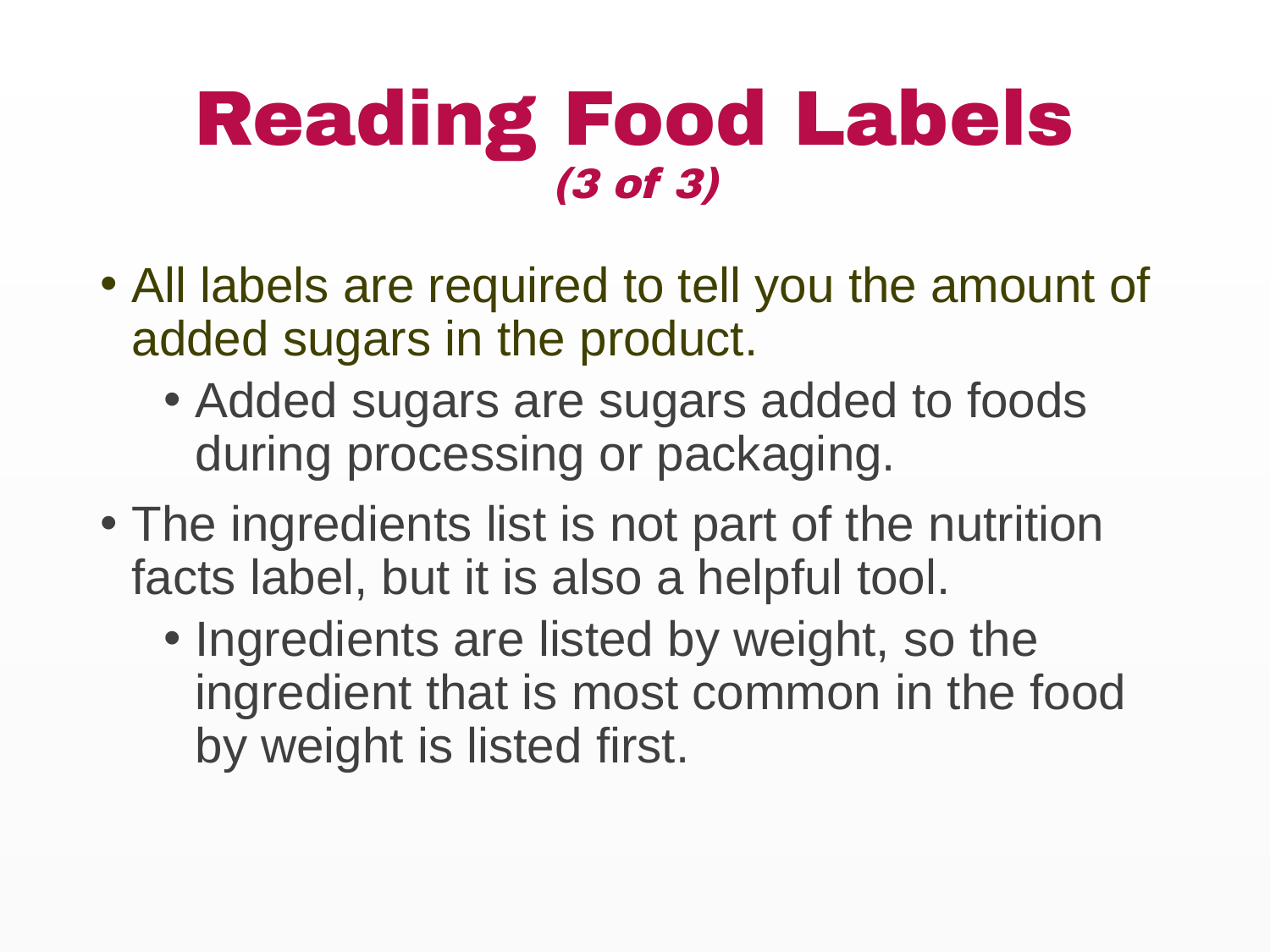

# Reading Food Labels (3 of 3)
All labels are required to tell you the amount of added sugars in the product.
Added sugars are sugars added to foods during processing or packaging.
The ingredients list is not part of the nutrition facts label, but it is also a helpful tool.
Ingredients are listed by weight, so the ingredient that is most common in the food by weight is listed first.